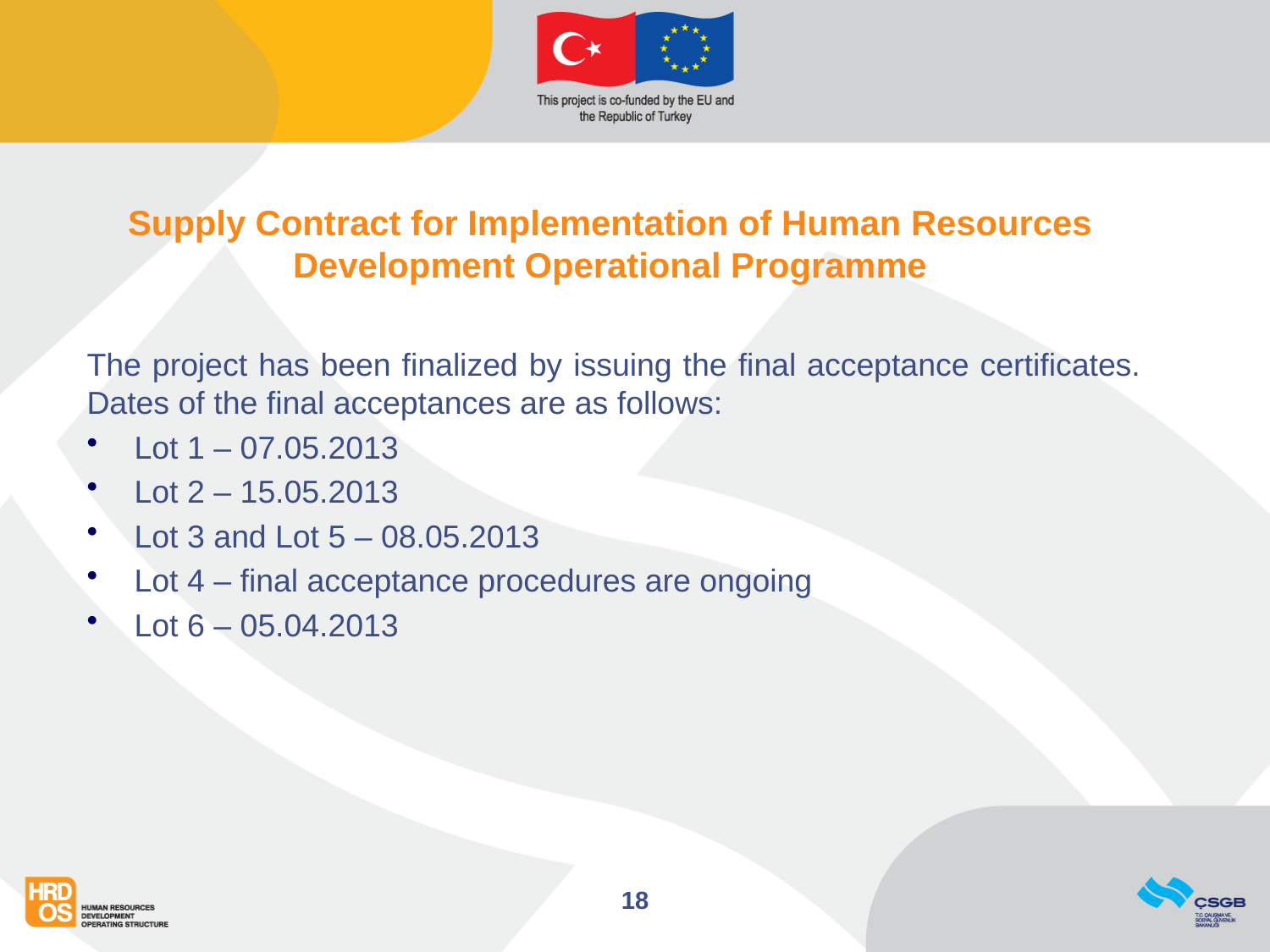

# Supply Contract for Implementation of Human Resources Development Operational Programme
The project has been finalized by issuing the final acceptance certificates. Dates of the final acceptances are as follows:
Lot 1 – 07.05.2013
Lot 2 – 15.05.2013
Lot 3 and Lot 5 – 08.05.2013
Lot 4 – final acceptance procedures are ongoing
Lot 6 – 05.04.2013

18